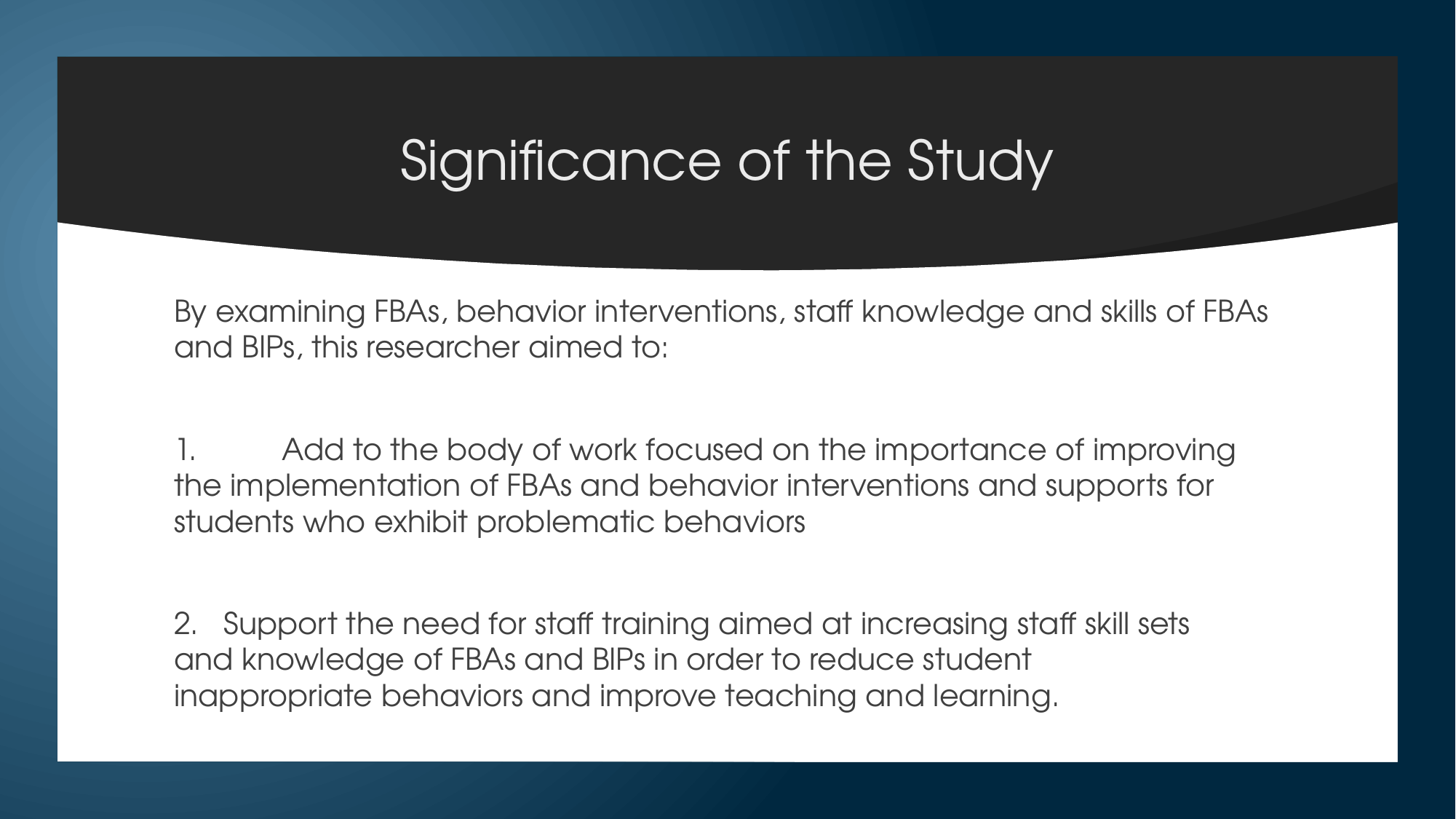

# Significance of the Study

By examining FBAs, behavior interventions, staff knowledge and skills of FBAs and BIPs, this researcher aimed to:

1. 	Add to the body of work focused on the importance of improving 	the implementation of FBAs and behavior interventions and supports for 	students who exhibit problematic behaviors

2.   Support the need for staff training aimed at increasing staff skill sets 	and knowledge of FBAs and BIPs in order to reduce student 	inappropriate behaviors and improve teaching and learning.